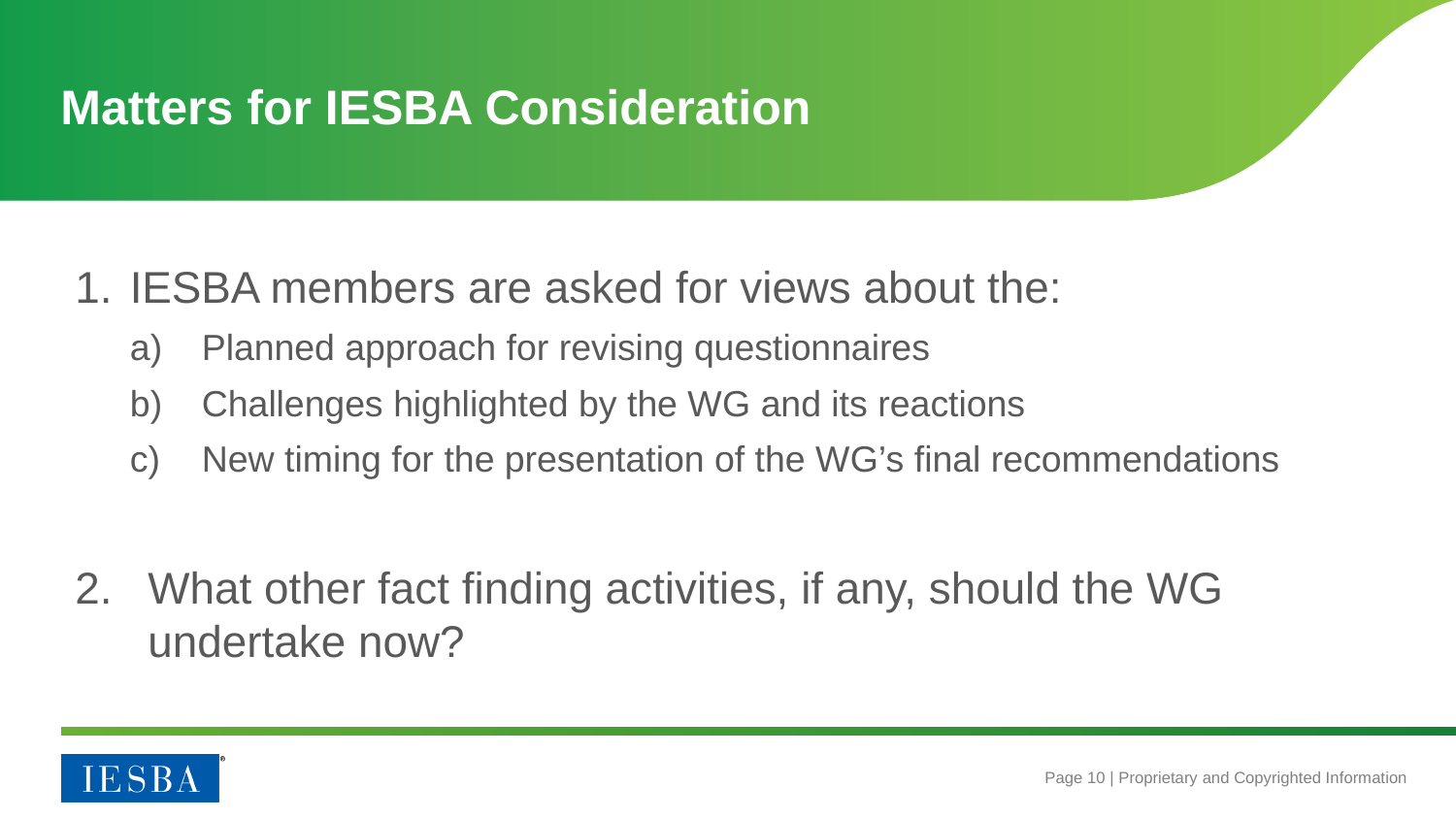

# Matters for IESBA Consideration
IESBA members are asked for views about the:
Planned approach for revising questionnaires
Challenges highlighted by the WG and its reactions
New timing for the presentation of the WG’s final recommendations

What other fact finding activities, if any, should the WG undertake now?